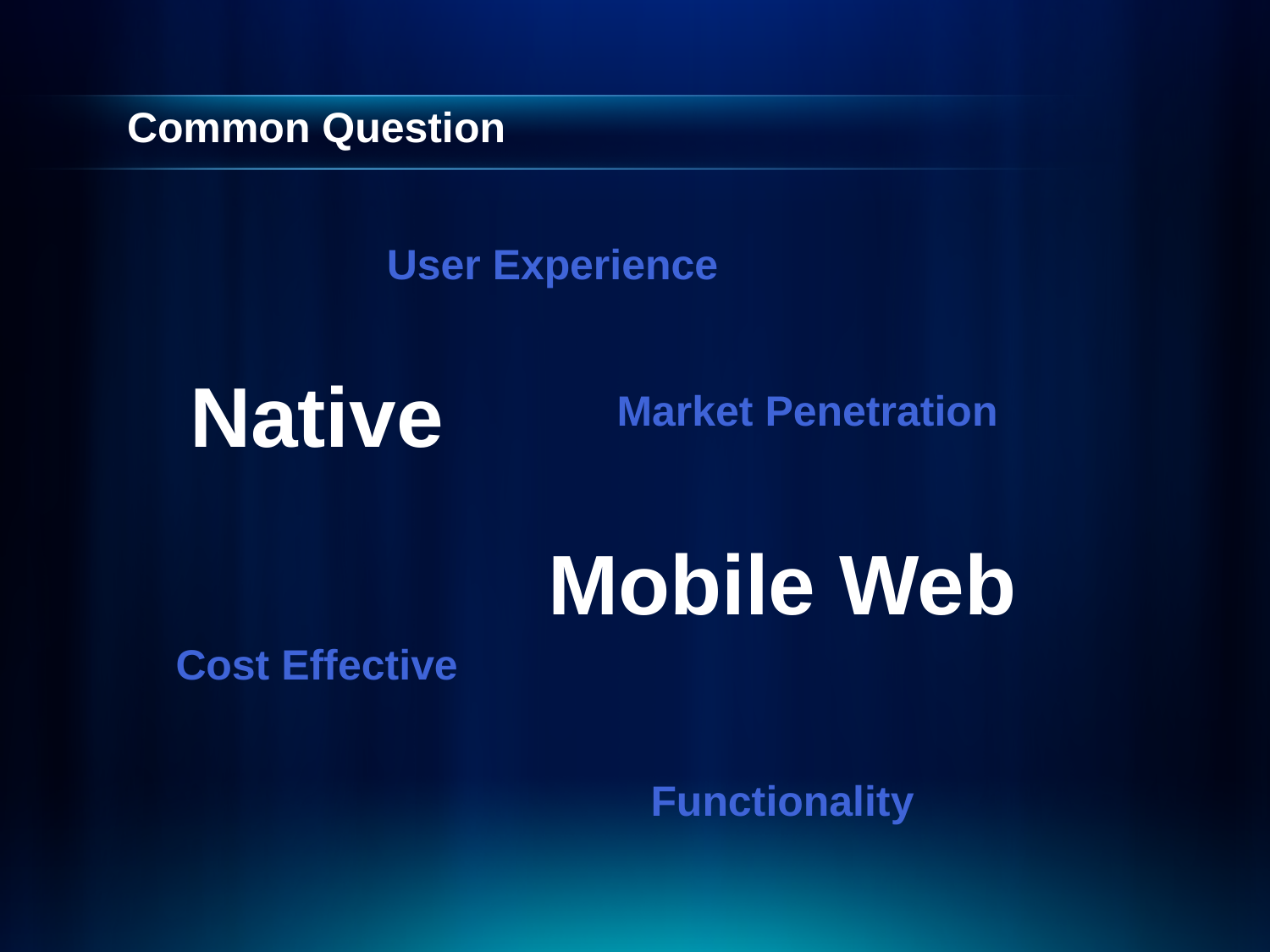

# Common Question
User Experience
Native
Market Penetration
Mobile Web
Cost Effective
Functionality